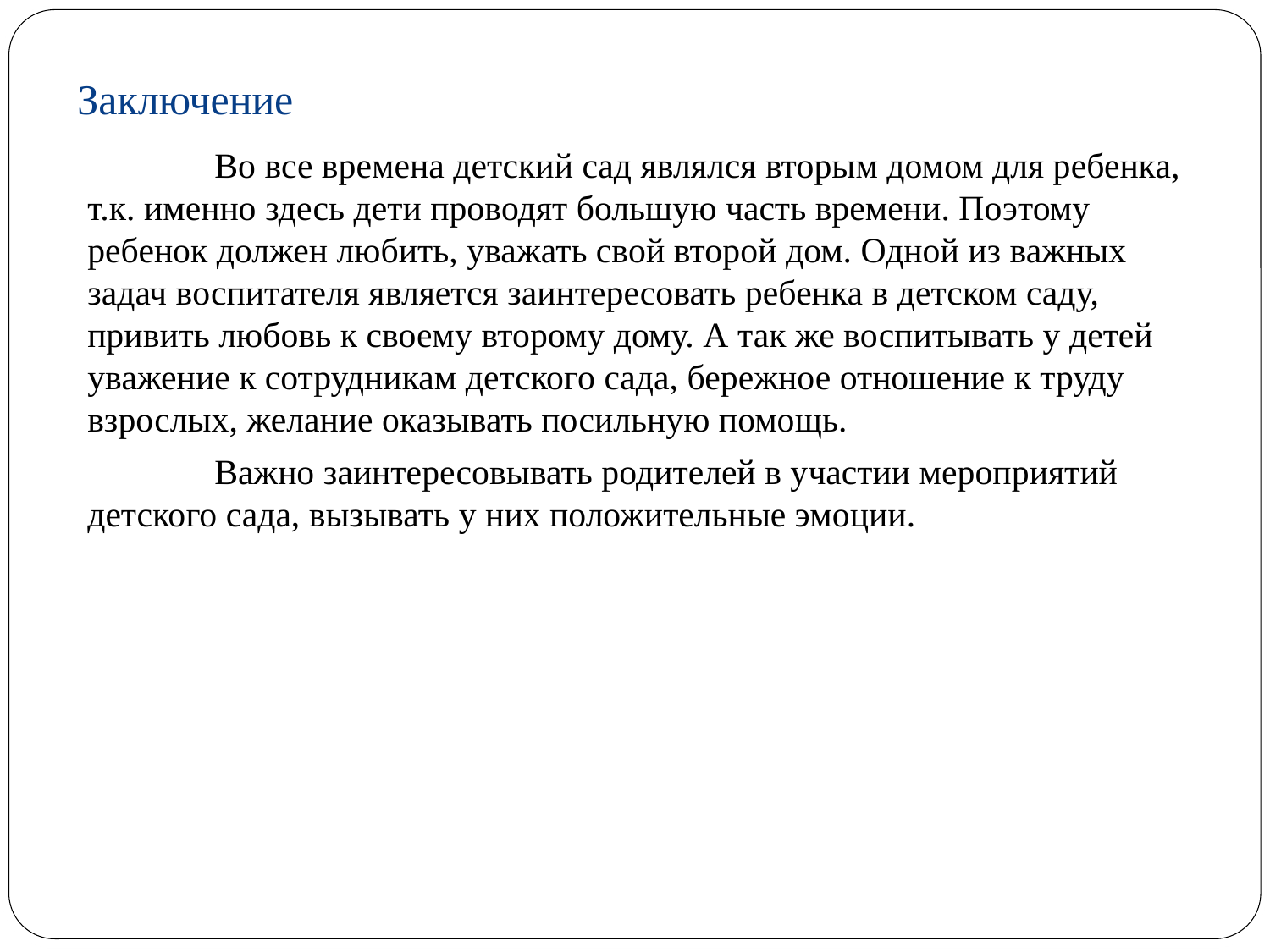

# Заключение
	Во все времена детский сад являлся вторым домом для ребенка, т.к. именно здесь дети проводят большую часть времени. Поэтому ребенок должен любить, уважать свой второй дом. Одной из важных задач воспитателя является заинтересовать ребенка в детском саду, привить любовь к своему второму дому. А так же воспитывать у детей уважение к сотрудникам детского сада, бережное отношение к труду взрослых, желание оказывать посильную помощь.
	Важно заинтересовывать родителей в участии мероприятий детского сада, вызывать у них положительные эмоции.